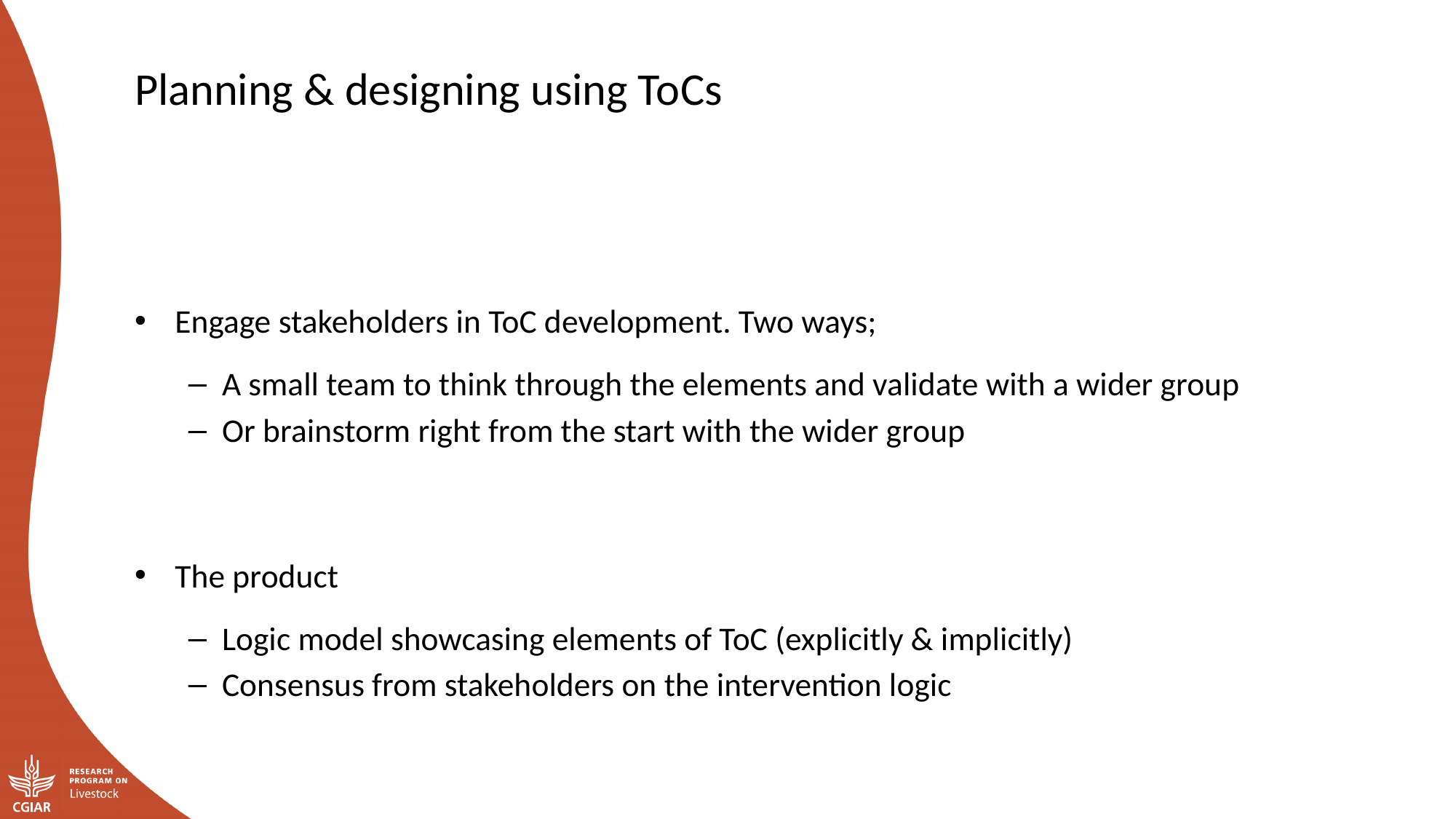

Planning & designing using ToCs
Engage stakeholders in ToC development. Two ways;
A small team to think through the elements and validate with a wider group
Or brainstorm right from the start with the wider group

The product
Logic model showcasing elements of ToC (explicitly & implicitly)
Consensus from stakeholders on the intervention logic